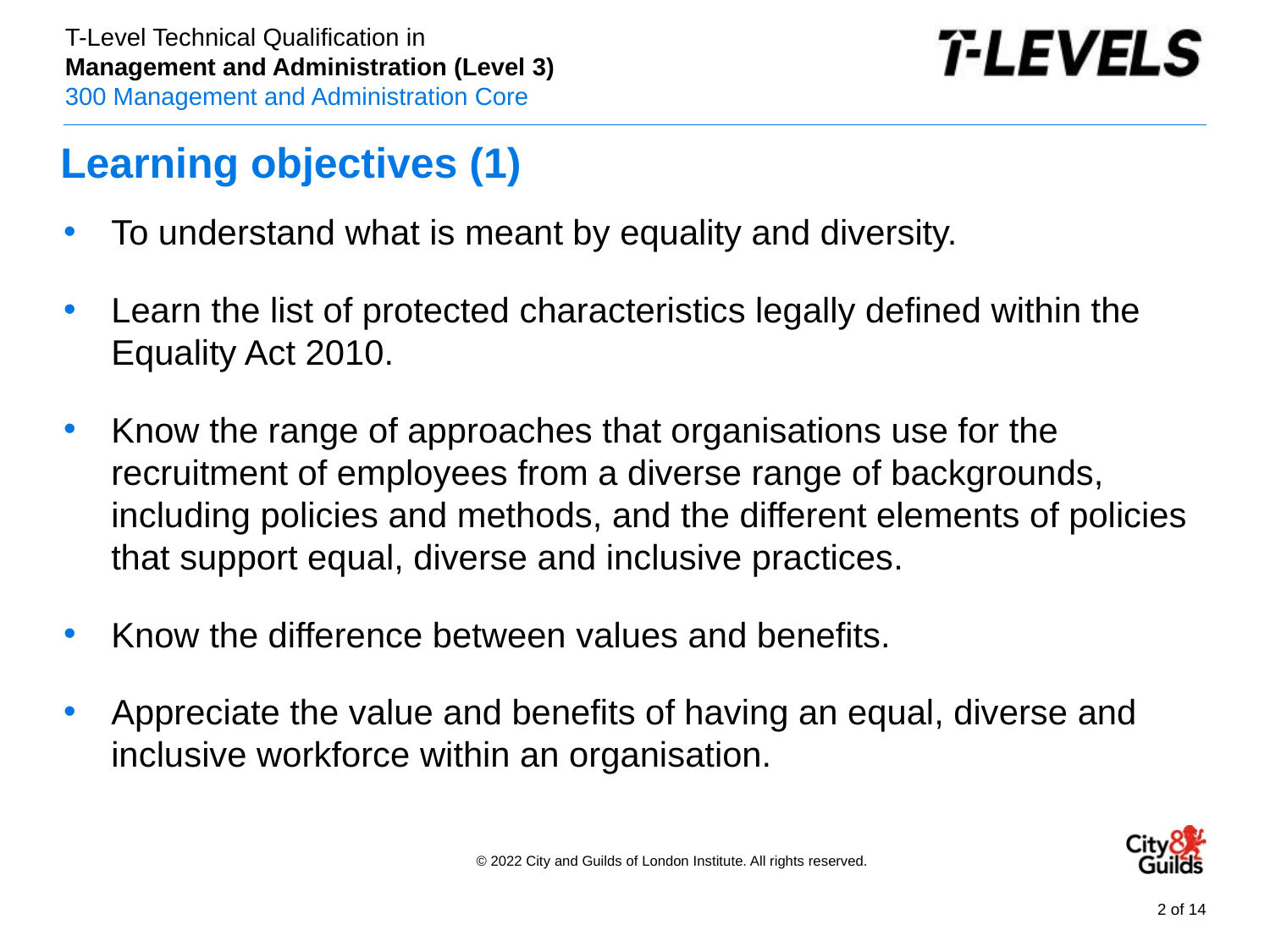

# Learning objectives (1)
To understand what is meant by equality and diversity.
Learn the list of protected characteristics legally defined within the Equality Act 2010.
Know the range of approaches that organisations use for the recruitment of employees from a diverse range of backgrounds, including policies and methods, and the different elements of policies that support equal, diverse and inclusive practices.
Know the difference between values and benefits.
Appreciate the value and benefits of having an equal, diverse and inclusive workforce within an organisation.